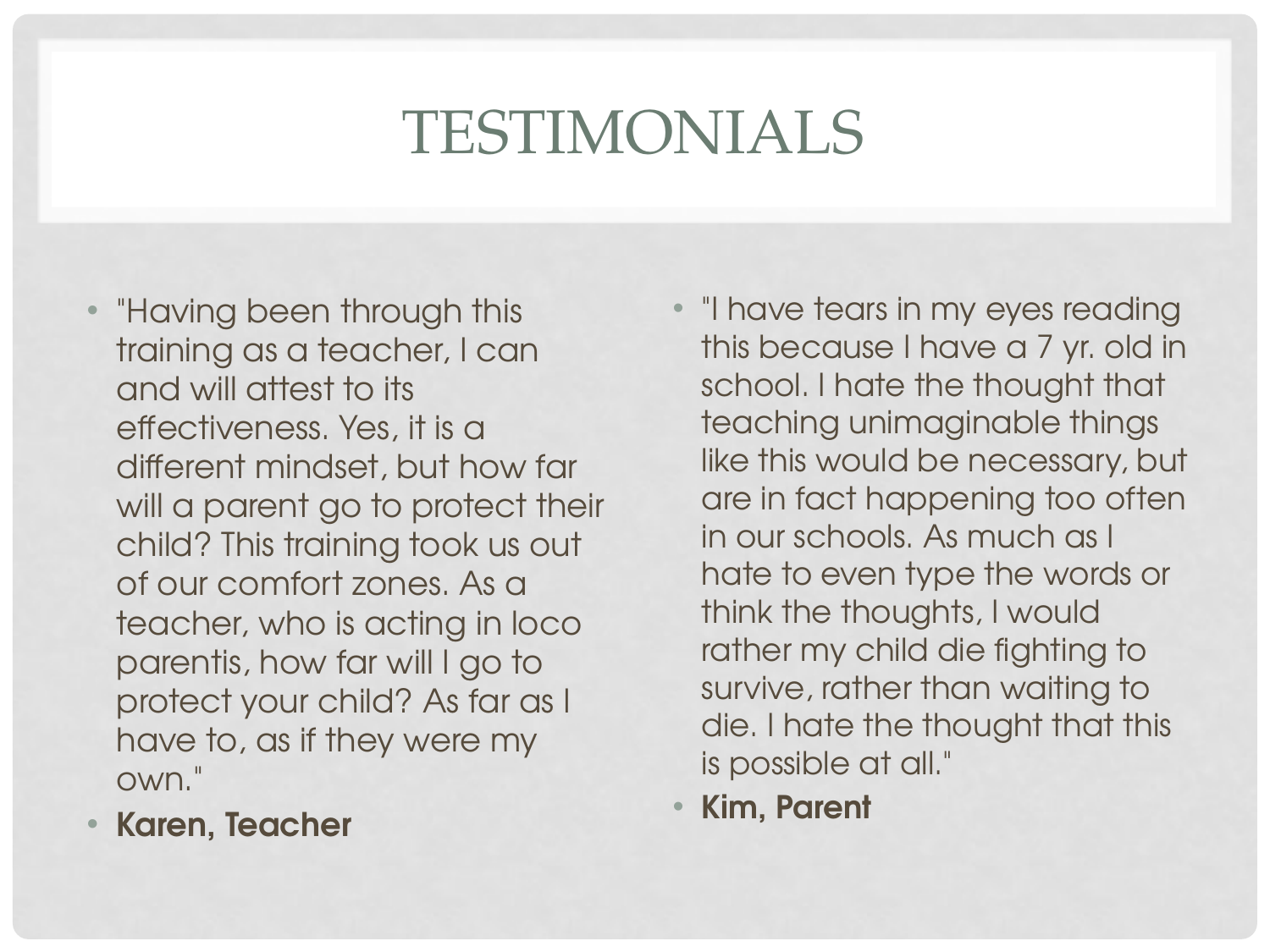

# Testimonials

"Having been through this training as a teacher, I can and will attest to its effectiveness. Yes, it is a different mindset, but how far will a parent go to protect their child? This training took us out of our comfort zones. As a teacher, who is acting in loco parentis, how far will I go to protect your child? As far as I have to, as if they were my own."
Karen, Teacher

"I have tears in my eyes reading this because I have a 7 yr. old in school. I hate the thought that teaching unimaginable things like this would be necessary, but are in fact happening too often in our schools. As much as I hate to even type the words or think the thoughts, I would rather my child die fighting to survive, rather than waiting to die. I hate the thought that this is possible at all."
Kim, Parent